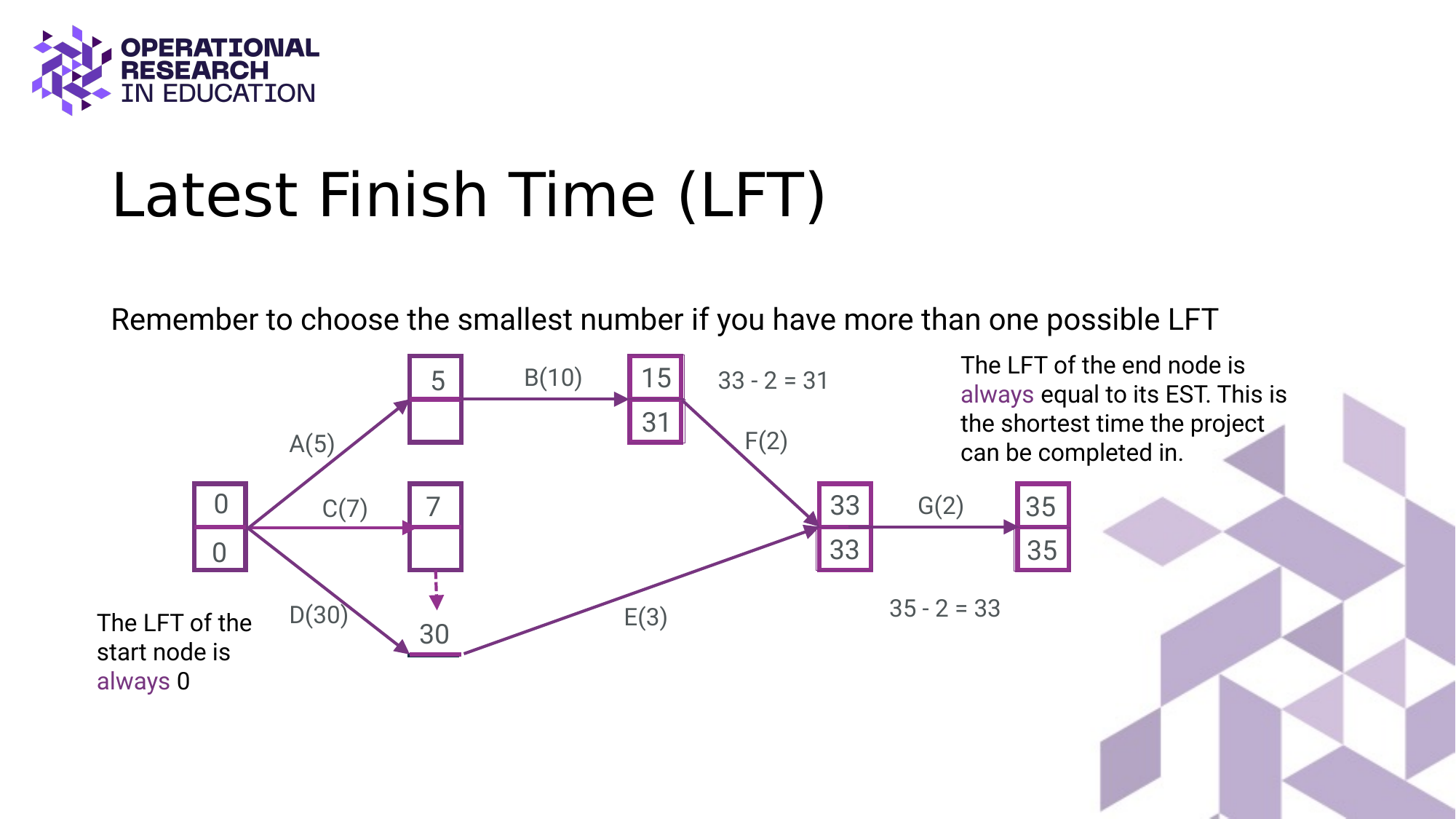

# Latest Finish Time (LFT)
Remember to choose the smallest number if you have more than one possible LFT

The LFT of the end node is always equal to its EST. This is the shortest time the project can be completed in.

15

B(10)

5
33 - 2 = 31
31
F(2)
A(5)
0
33
7
35

G(2)
C(7)
33
35
0
35 - 2 = 33
D(30)
E(3)
The LFT of the start node is always 0
30